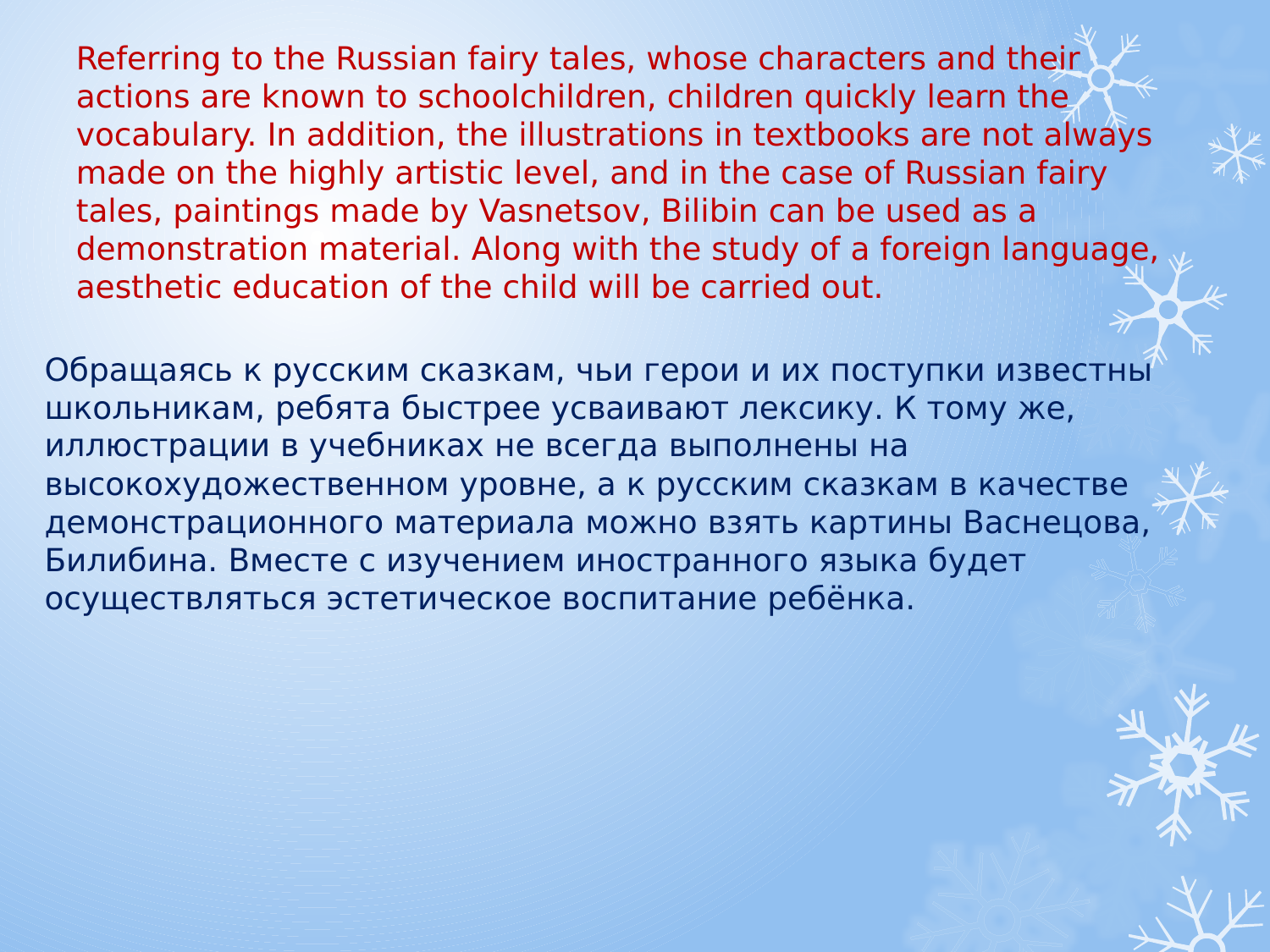

Обращаясь к русским сказкам, чьи герои и их поступки известны школьникам, ребята быстрее усваивают лексику. К тому же, иллюстрации в учебниках не всегда выполнены на высокохудожественном уровне, а к русским сказкам в качестве демонстрационного материала можно взять картины Васнецова, Билибина. Вместе с изучением иностранного языка будет осуществляться эстетическое воспитание ребёнка.
Referring to the Russian fairy tales, whose characters and their actions are known to schoolchildren, children quickly learn the vocabulary. In addition, the illustrations in textbooks are not always made on the highly artistic level, and in the case of Russian fairy tales, paintings made by Vasnetsov, Bilibin can be used as a demonstration material. Along with the study of a foreign language, aesthetic education of the child will be carried out.